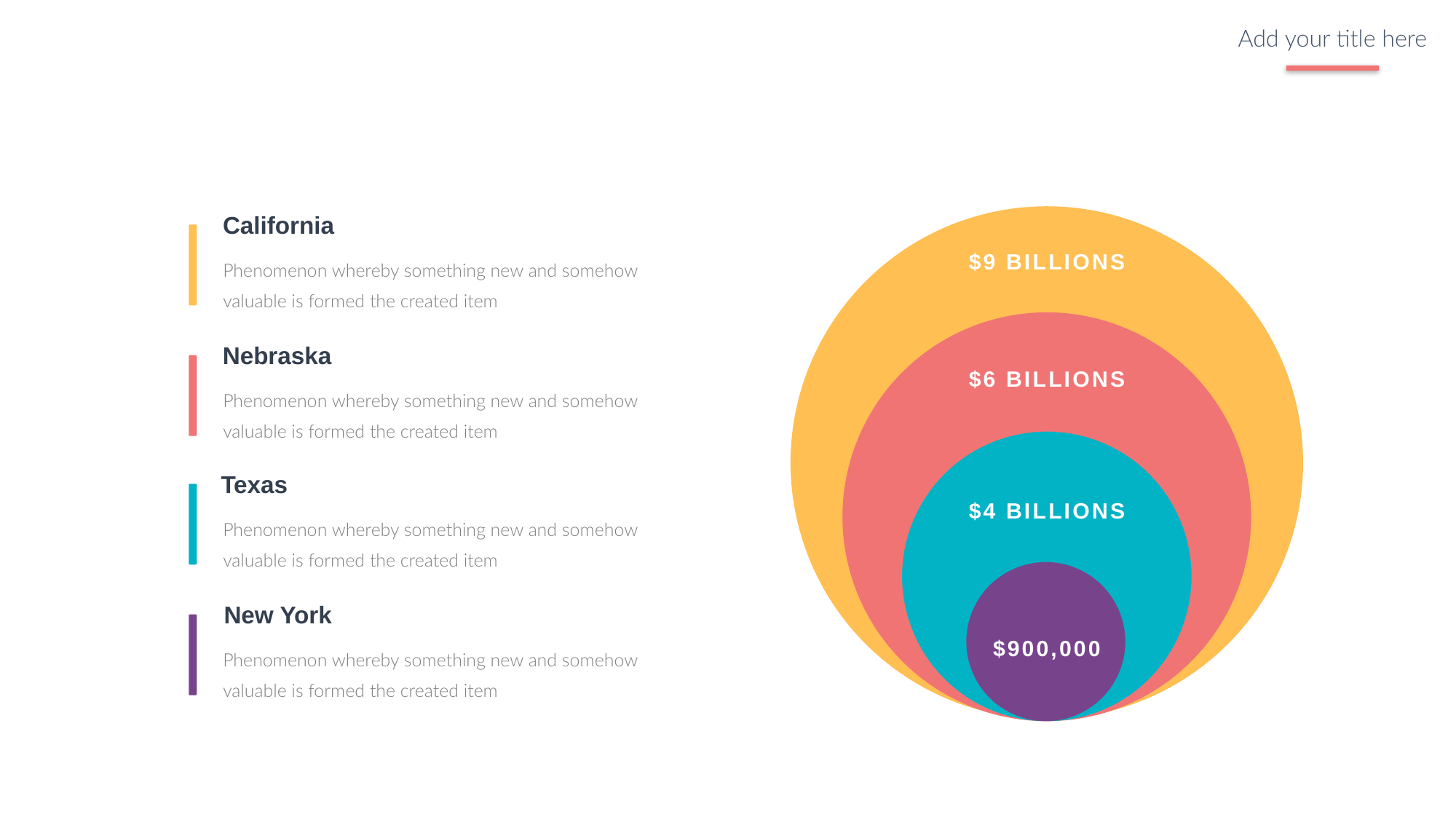

Add your title here

California

$9 BILLIONS
Phenomenon whereby something new and somehow valuable is formed the created item
Nebraska

$6 BILLIONS
Phenomenon whereby something new and somehow valuable is formed the created item
Texas

$4 BILLIONS
Phenomenon whereby something new and somehow valuable is formed the created item
New York

$900,000
Phenomenon whereby something new and somehow valuable is formed the created item